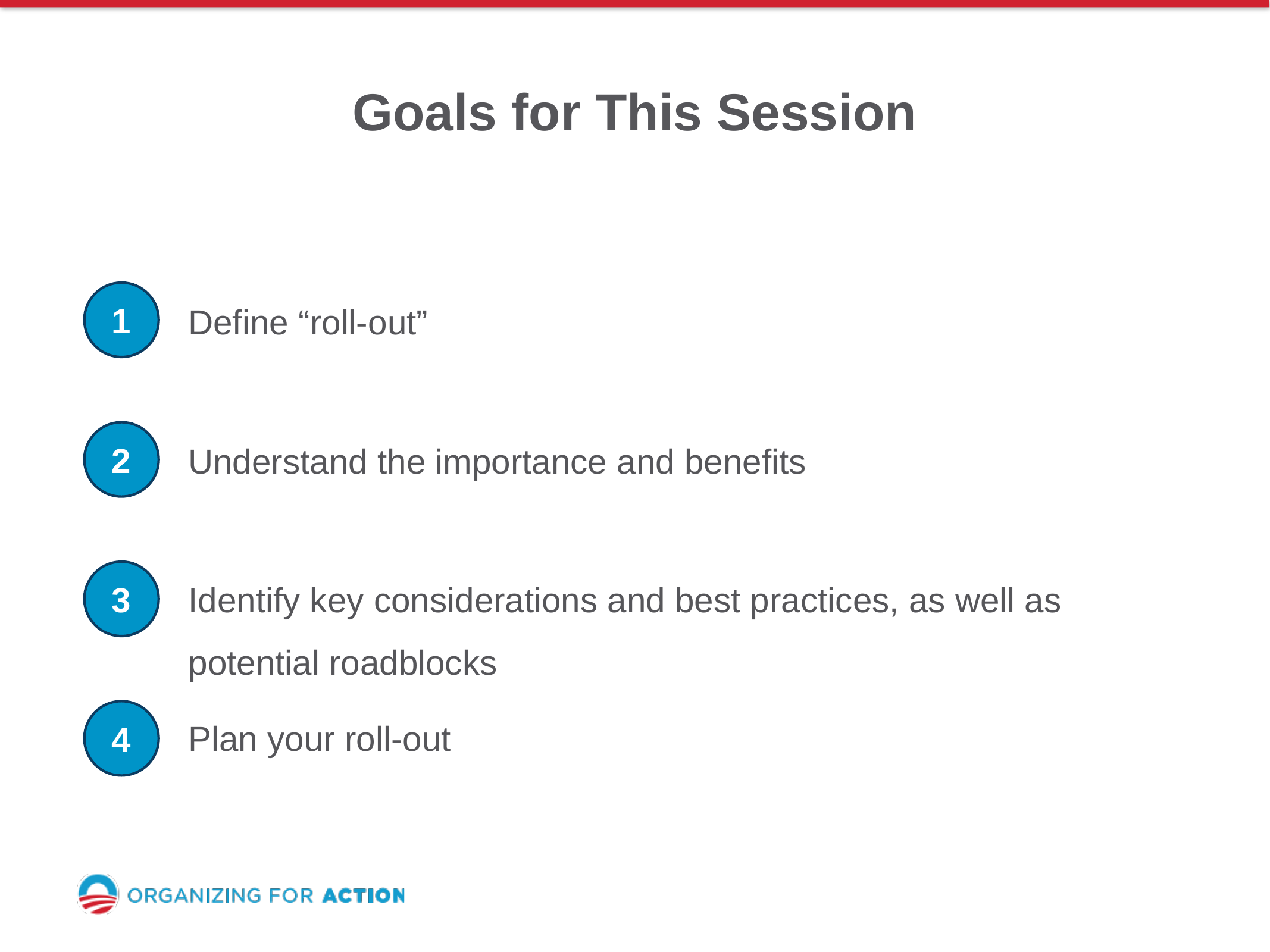

Goals for This Session
Define “roll-out”
1
Understand the importance and benefits
2
Identify key considerations and best practices, as well as potential roadblocks
3
Plan your roll-out
4